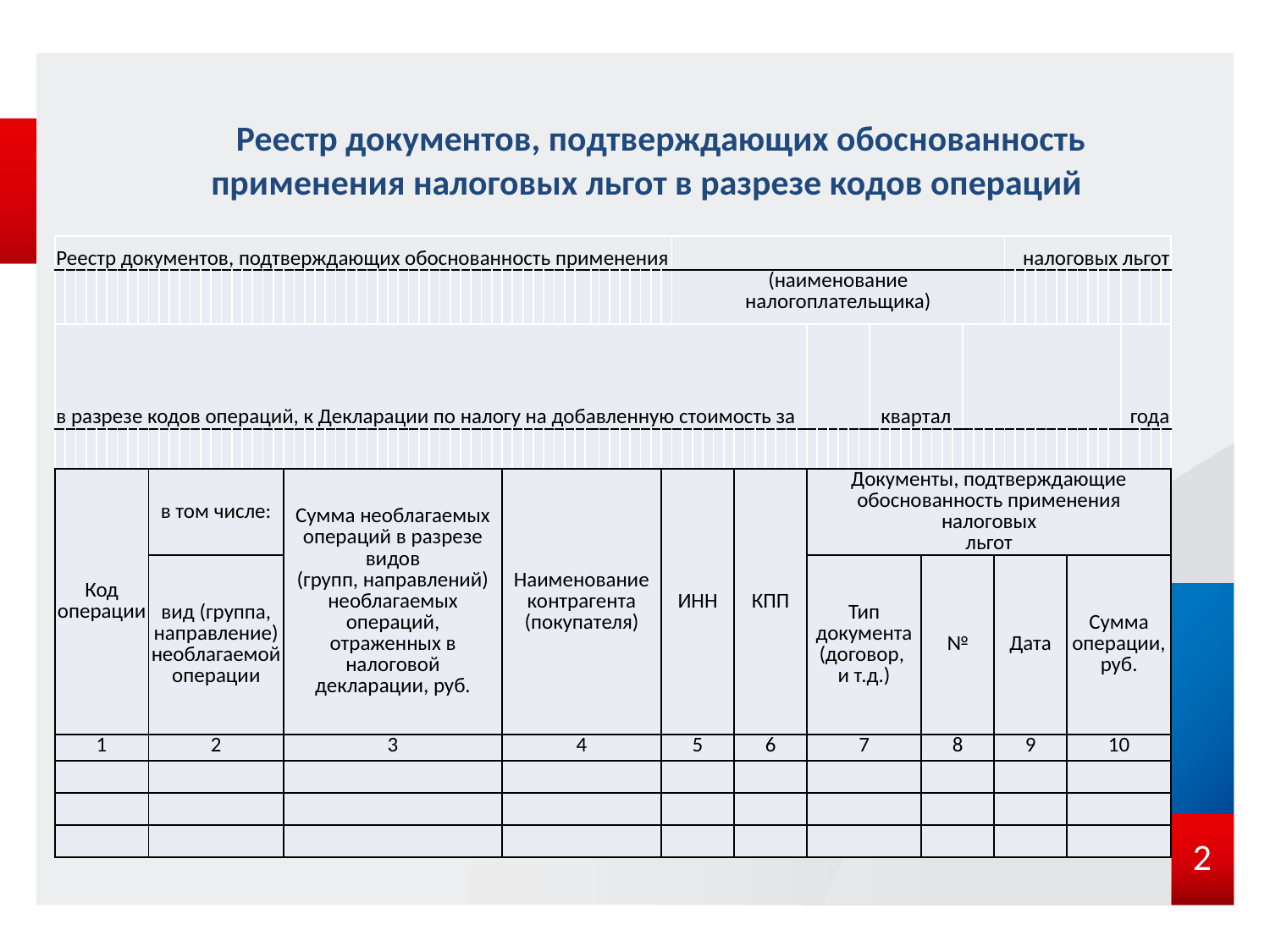

# Реестр документов, подтверждающих обоснованность применения налоговых льгот в разрезе кодов операций

| Реестр документов, подтверждающих обоснованность применения |  |  |  |  |  |  |  |  |  |  |  |  |  |  |  |  |  |  |  |  |  |  |  |  |  |  |  |  |  |  |  |  |  |  |  |  |  |  |  |  |  |  |  |  |  |  |  |  |  |  |  |  |  |  |  |  |  |  |  |  |  |  |  |  |  |  |  |  |  |  |  |  |  |  |  |  |  |  |  |  |  |  |  |  |  |  |  |  |  |  |  | налоговых льгот |  |  |  |  |  |  |  |  |  |  |  |  |  |  |
| --- | --- | --- | --- | --- | --- | --- | --- | --- | --- | --- | --- | --- | --- | --- | --- | --- | --- | --- | --- | --- | --- | --- | --- | --- | --- | --- | --- | --- | --- | --- | --- | --- | --- | --- | --- | --- | --- | --- | --- | --- | --- | --- | --- | --- | --- | --- | --- | --- | --- | --- | --- | --- | --- | --- | --- | --- | --- | --- | --- | --- | --- | --- | --- | --- | --- | --- | --- | --- | --- | --- | --- | --- | --- | --- | --- | --- | --- | --- | --- | --- | --- | --- | --- | --- | --- | --- | --- | --- | --- | --- | --- | --- | --- | --- | --- | --- | --- | --- | --- | --- | --- | --- | --- | --- | --- | --- |
|  |  |  |  |  |  |  |  |  |  |  |  |  |  |  |  |  |  |  |  |  |  |  |  |  |  |  |  |  |  |  |  |  |  |  |  |  |  |  |  |  |  |  |  |  |  |  |  |  |  |  |  |  |  |  |  |  |  |  |  | (наименование налогоплательщика) |  |  |  |  |  |  |  |  |  |  |  |  |  |  |  |  |  |  |  |  |  |  |  |  |  |  |  |  |  |  |  |  |  |  |  |  |  |  |  |  |  |  |  |  |  |  |
| в разрезе кодов операций, к Декларации по налогу на добавленную стоимость за |  |  |  |  |  |  |  |  |  |  |  |  |  |  |  |  |  |  |  |  |  |  |  |  |  |  |  |  |  |  |  |  |  |  |  |  |  |  |  |  |  |  |  |  |  |  |  |  |  |  |  |  |  |  |  |  |  |  |  |  |  |  |  |  |  |  |  |  |  |  |  |  |  |  |  |  |  |  | квартал |  |  |  |  |  |  |  |  |  |  |  |  |  |  |  |  |  |  |  |  |  |  |  | года |  |  |  |
|  |  |  |  |  |  |  |  |  |  |  |  |  |  |  |  |  |  |  |  |  |  |  |  |  |  |  |  |  |  |  |  |  |  |  |  |  |  |  |  |  |  |  |  |  |  |  |  |  |  |  |  |  |  |  |  |  |  |  |  |  |  |  |  |  |  |  |  |  |  |  |  |  |  |  |  |  |  |  |  |  |  |  |  |  |  |  |  |  |  |  |  |  |  |  |  |  |  |  |  |  |  |  |  |  |  |  |
| Код операции |  |  |  |  |  |  |  |  | в том числе: |  |  |  |  |  |  |  |  |  |  |  |  | Сумма необлагаемых операций в разрезе видов (групп, направлений) необлагаемых операций, отраженных в налоговой декларации, руб. |  |  |  |  |  |  |  |  |  |  |  |  |  |  |  |  |  |  |  |  | Наименование контрагента (покупателя) |  |  |  |  |  |  |  |  |  |  |  |  |  |  |  | ИНН |  |  |  |  |  |  | КПП |  |  |  |  |  |  | Документы, подтверждающие обоснованность применения налоговых льгот |  |  |  |  |  |  |  |  |  |  |  |  |  |  |  |  |  |  |  |  |  |  |  |  |  |  |  |  |  |  |  |  |  |
|  |  |  |  |  |  |  |  |  | вид (группа, направление) необлагаемой операции |  |  |  |  |  |  |  |  |  |  |  |  |  |  |  |  |  |  |  |  |  |  |  |  |  |  |  |  |  |  |  |  |  |  |  |  |  |  |  |  |  |  |  |  |  |  |  |  |  |  |  |  |  |  |  |  |  |  |  |  |  |  |  | Тип документа (договор, и т.д.) |  |  |  |  |  |  |  |  |  |  | № |  |  |  |  |  |  | Дата |  |  |  |  |  |  | Сумма операции, руб. |  |  |  |  |  |  |  |  |
| 1 |  |  |  |  |  |  |  |  | 2 |  |  |  |  |  |  |  |  |  |  |  |  | 3 |  |  |  |  |  |  |  |  |  |  |  |  |  |  |  |  |  |  |  |  | 4 |  |  |  |  |  |  |  |  |  |  |  |  |  |  |  | 5 |  |  |  |  |  |  | 6 |  |  |  |  |  |  | 7 |  |  |  |  |  |  |  |  |  |  | 8 |  |  |  |  |  |  | 9 |  |  |  |  |  |  | 10 |  |  |  |  |  |  |  |  |
|  |  |  |  |  |  |  |  |  |  |  |  |  |  |  |  |  |  |  |  |  |  |  |  |  |  |  |  |  |  |  |  |  |  |  |  |  |  |  |  |  |  |  |  |  |  |  |  |  |  |  |  |  |  |  |  |  |  |  |  |  |  |  |  |  |  |  |  |  |  |  |  |  |  |  |  |  |  |  |  |  |  |  |  |  |  |  |  |  |  |  |  |  |  |  |  |  |  |  |  |  |  |  |  |  |  |  |
|  |  |  |  |  |  |  |  |  |  |  |  |  |  |  |  |  |  |  |  |  |  |  |  |  |  |  |  |  |  |  |  |  |  |  |  |  |  |  |  |  |  |  |  |  |  |  |  |  |  |  |  |  |  |  |  |  |  |  |  |  |  |  |  |  |  |  |  |  |  |  |  |  |  |  |  |  |  |  |  |  |  |  |  |  |  |  |  |  |  |  |  |  |  |  |  |  |  |  |  |  |  |  |  |  |  |  |
|  |  |  |  |  |  |  |  |  |  |  |  |  |  |  |  |  |  |  |  |  |  |  |  |  |  |  |  |  |  |  |  |  |  |  |  |  |  |  |  |  |  |  |  |  |  |  |  |  |  |  |  |  |  |  |  |  |  |  |  |  |  |  |  |  |  |  |  |  |  |  |  |  |  |  |  |  |  |  |  |  |  |  |  |  |  |  |  |  |  |  |  |  |  |  |  |  |  |  |  |  |  |  |  |  |  |  |
2